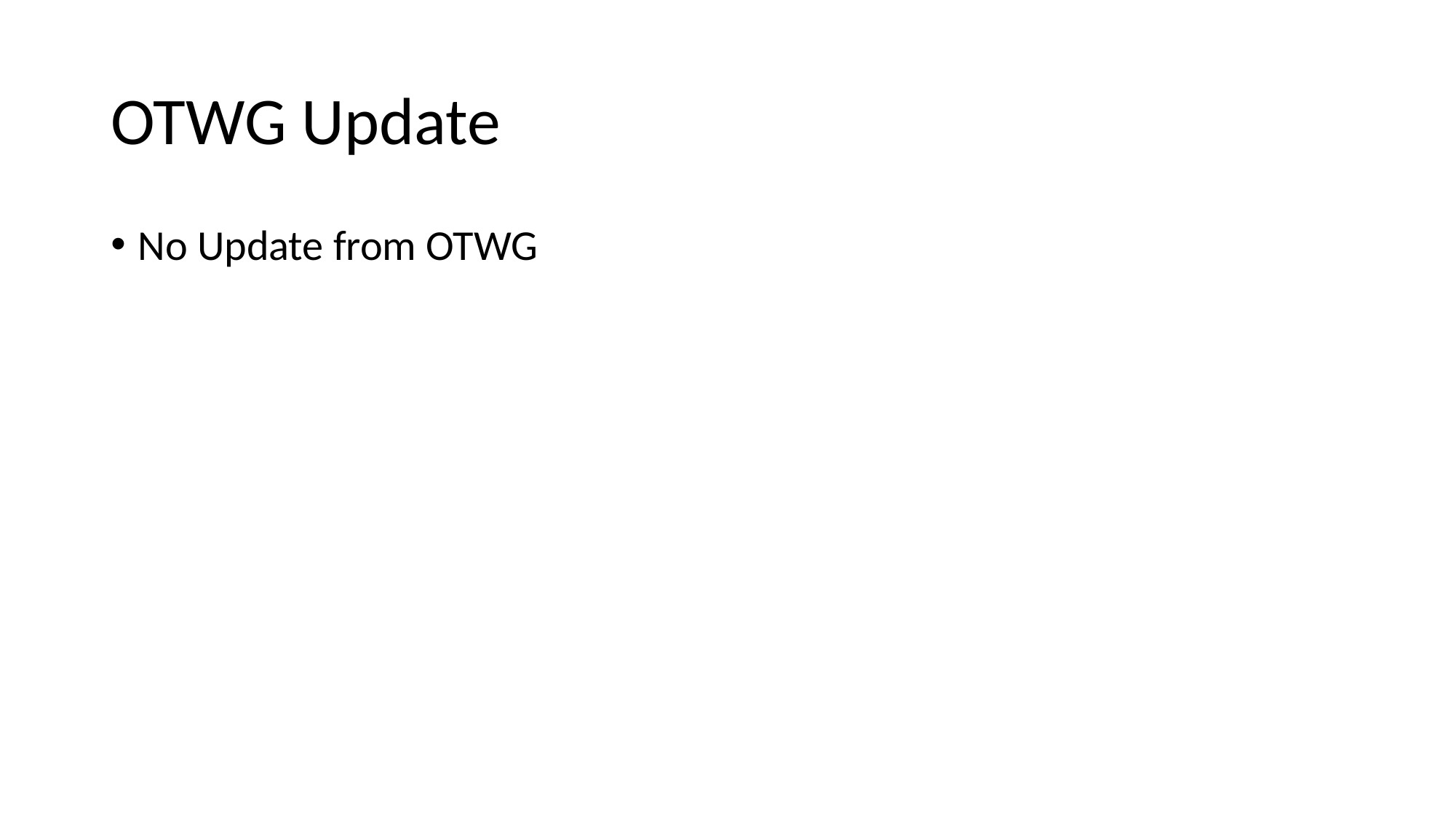

# OTWG Update
No Update from OTWG